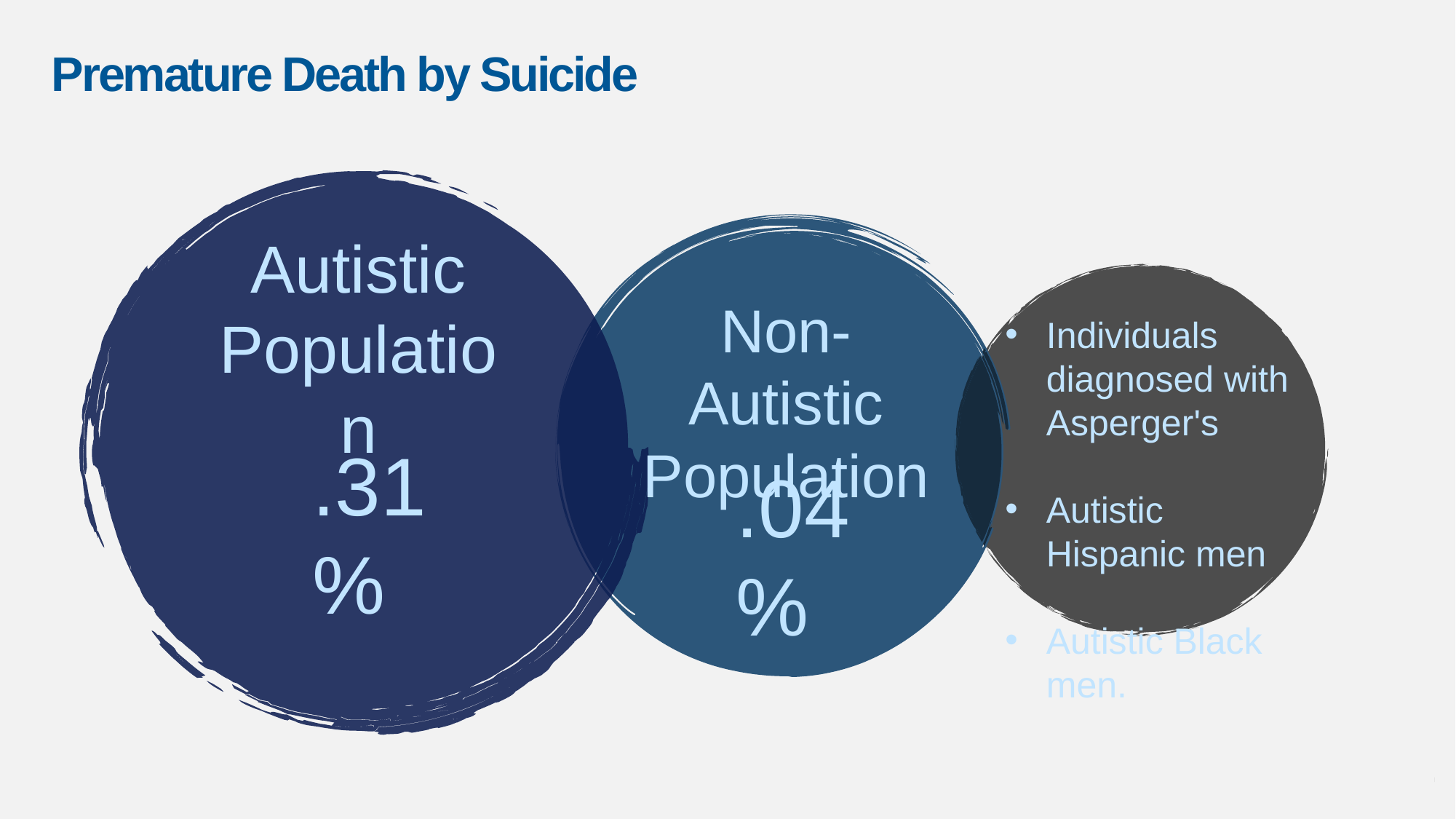

# Premature Death by Suicide
Autistic Population

Non-Autistic Population
Individuals diagnosed with Asperger's

Autistic Hispanic men

Autistic Black men.
.31%
.04%

18